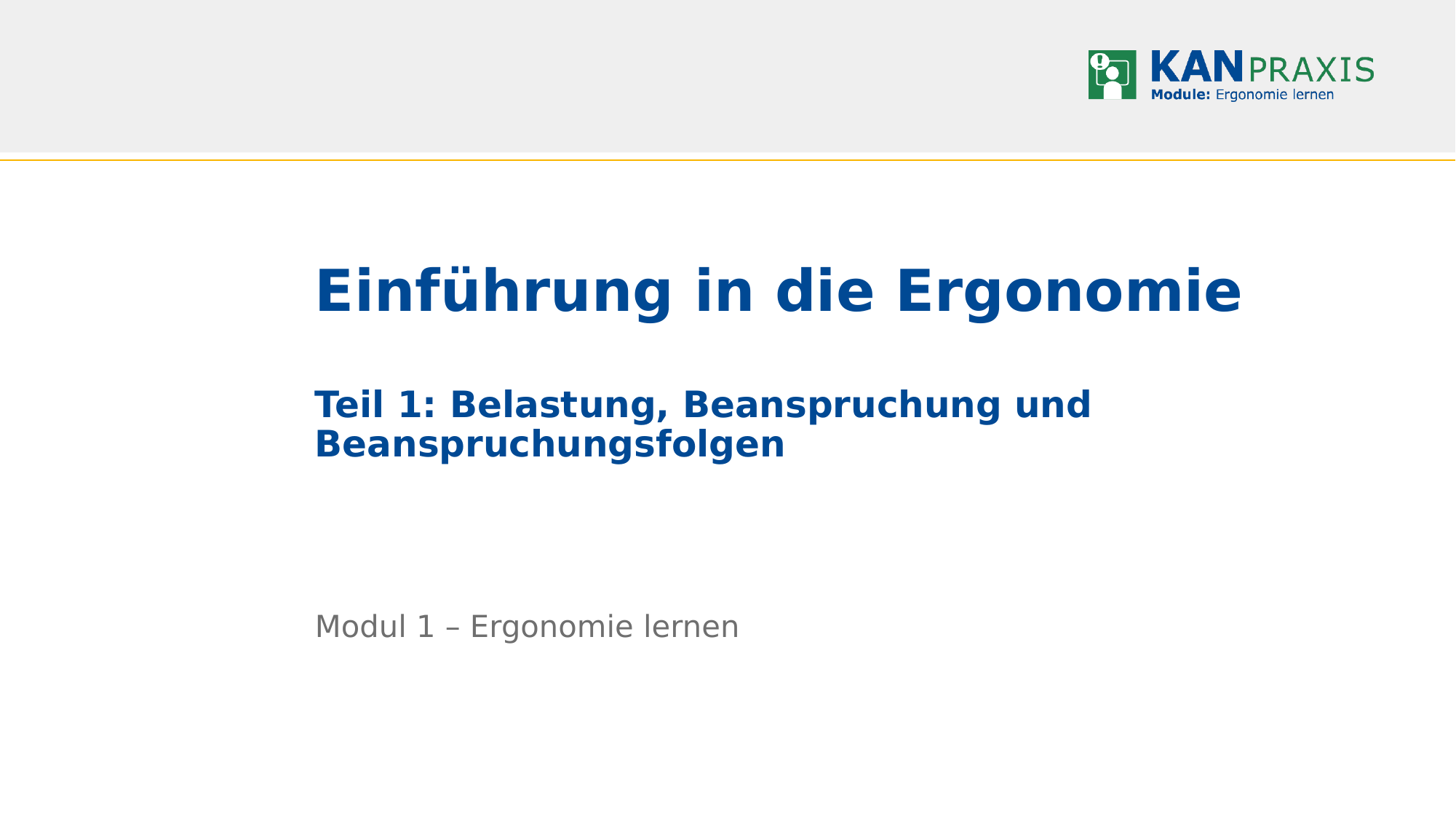

# Einführung in die Ergonomie Teil 1: Belastung, Beanspruchung und Beanspruchungsfolgen
Modul 1 – Ergonomie lernen